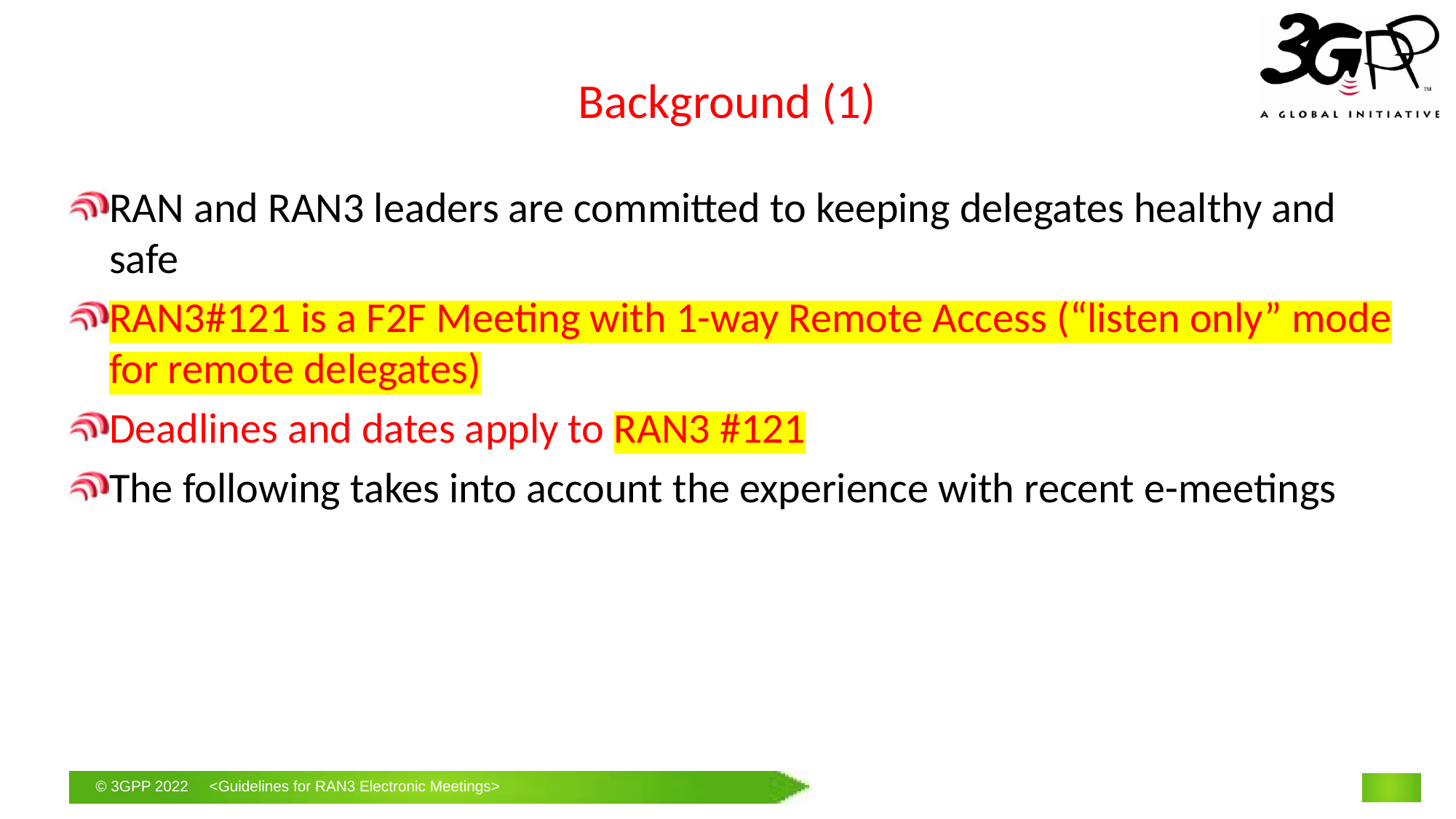

# Background (1)
RAN and RAN3 leaders are committed to keeping delegates healthy and safe
RAN3#121 is a F2F Meeting with 1-way Remote Access (“listen only” mode for remote delegates)
Deadlines and dates apply to RAN3 #121
The following takes into account the experience with recent e-meetings
2